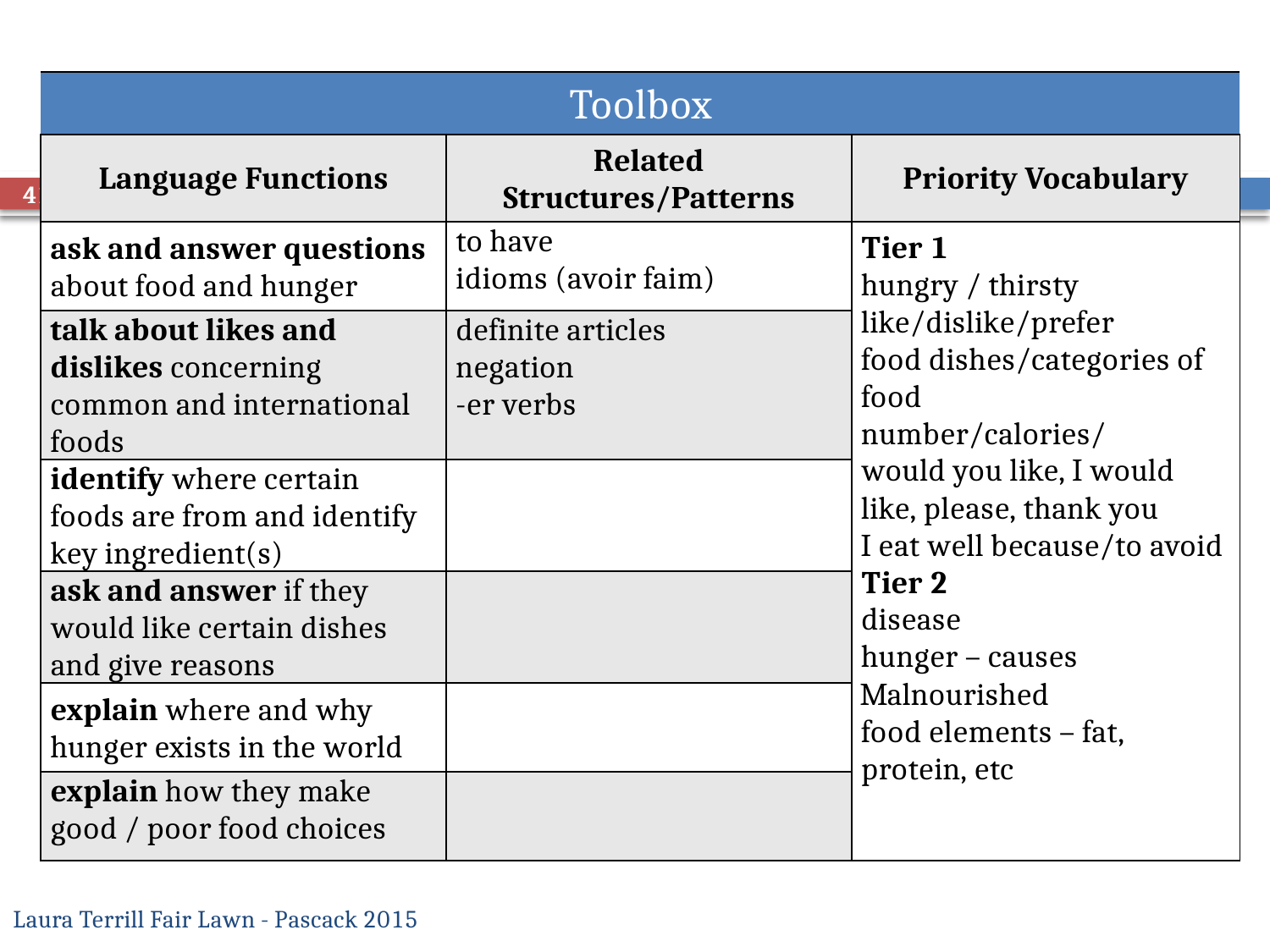

| Toolbox |  |  |
| --- | --- | --- |
| Language Functions | Related Structures/Patterns | Priority Vocabulary |
| ask and answer questions about food and hunger | to have idioms (avoir faim) | Tier 1 hungry / thirsty like/dislike/prefer food dishes/categories of food number/calories/ would you like, I would like, please, thank you I eat well because/to avoid Tier 2 disease hunger – causes Malnourished food elements – fat, protein, etc |
| talk about likes and dislikes concerning common and international foods | definite articles negation -er verbs |  |
| identify where certain foods are from and identify key ingredient(s) |  |  |
| ask and answer if they would like certain dishes and give reasons |  |  |
| explain where and why hunger exists in the world |  |  |
| explain how they make good / poor food choices |  |  |
41
Laura Terrill Fair Lawn - Pascack 2015